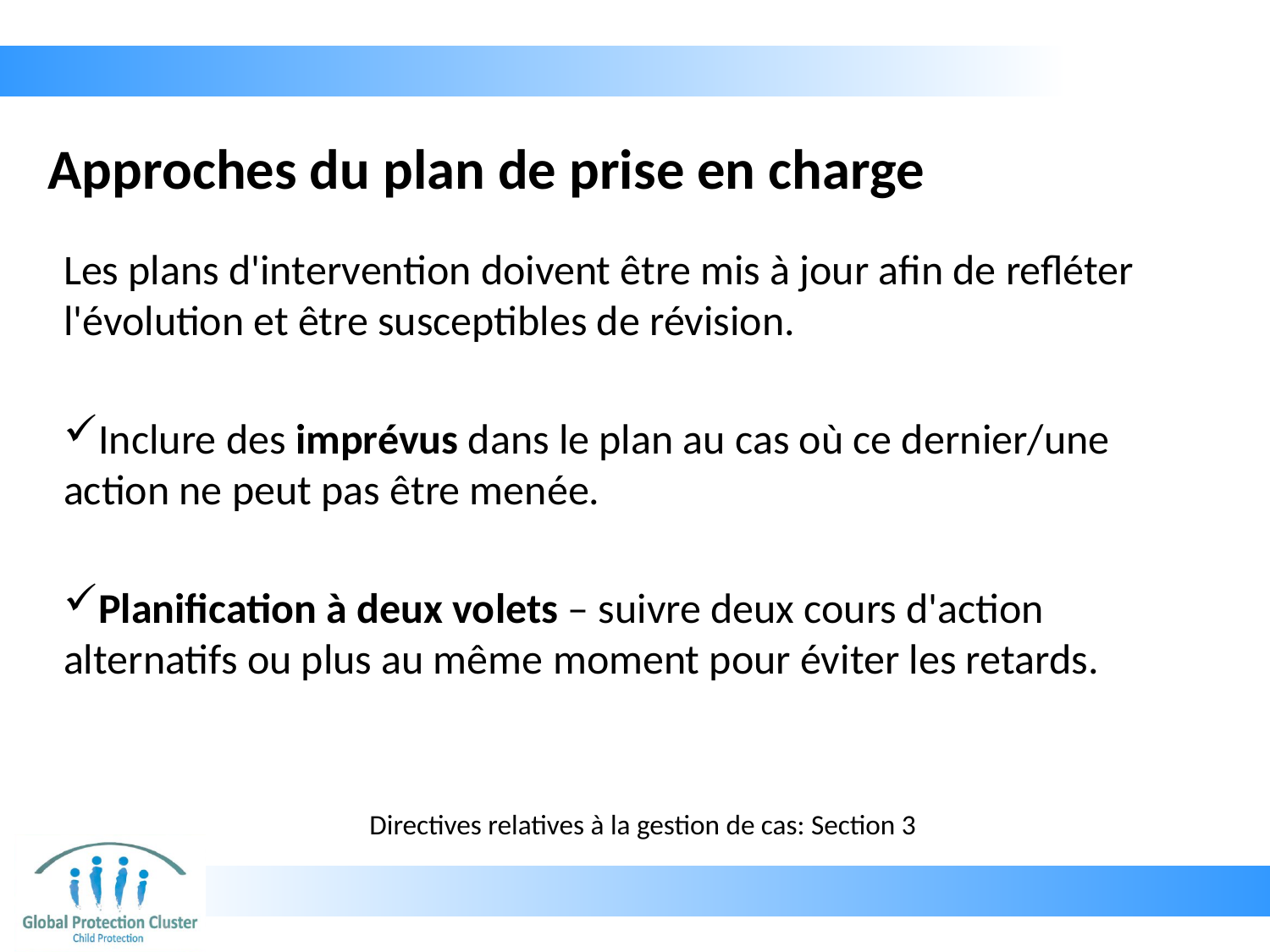

# Approches du plan de prise en charge
Les plans d'intervention doivent être mis à jour afin de refléter l'évolution et être susceptibles de révision.

Inclure des imprévus dans le plan au cas où ce dernier/une action ne peut pas être menée.

Planification à deux volets – suivre deux cours d'action alternatifs ou plus au même moment pour éviter les retards.

Directives relatives à la gestion de cas: Section 3